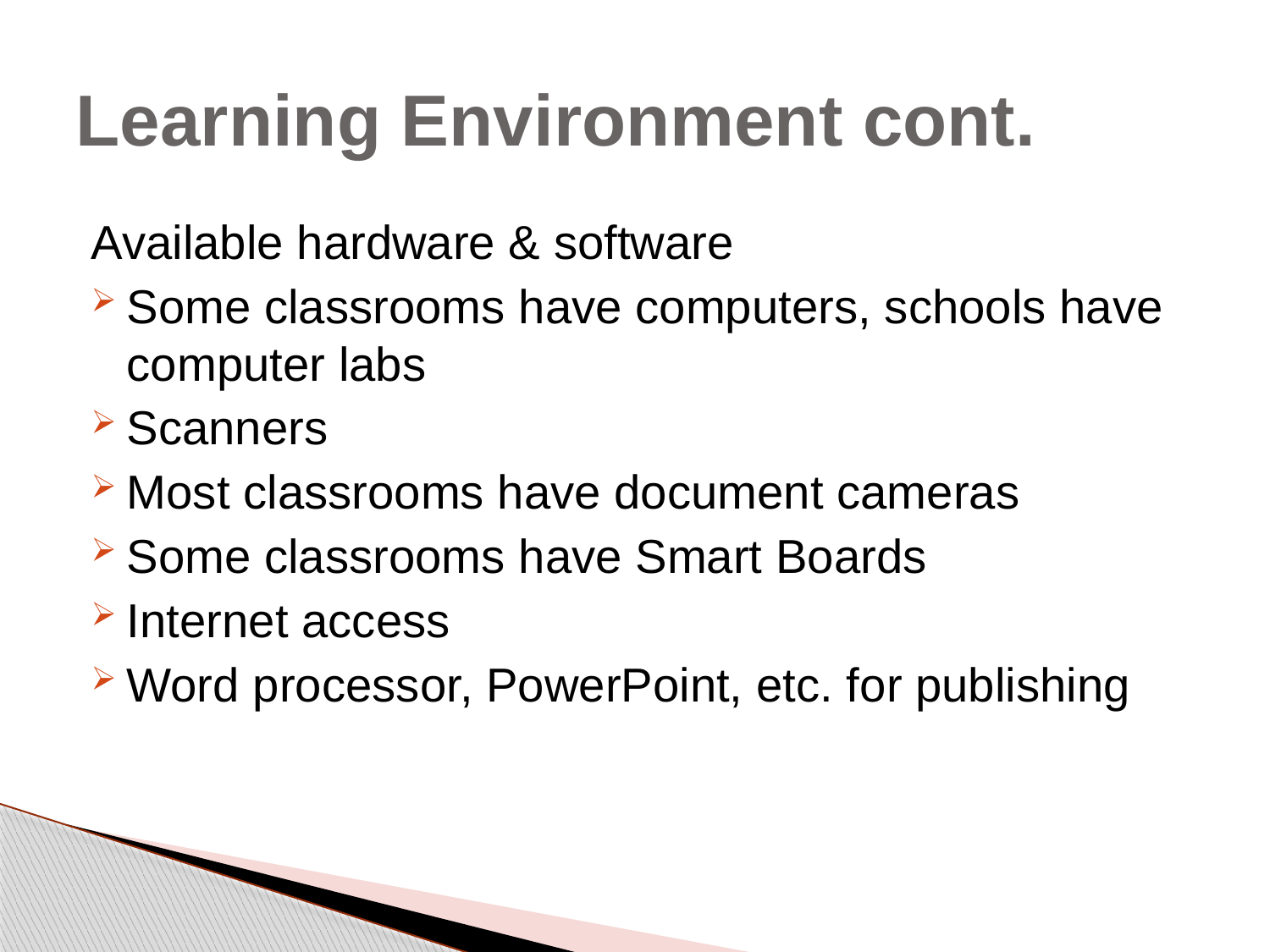

# Learning Environment cont.
Available hardware & software
Some classrooms have computers, schools have computer labs
Scanners
Most classrooms have document cameras
Some classrooms have Smart Boards
Internet access
Word processor, PowerPoint, etc. for publishing